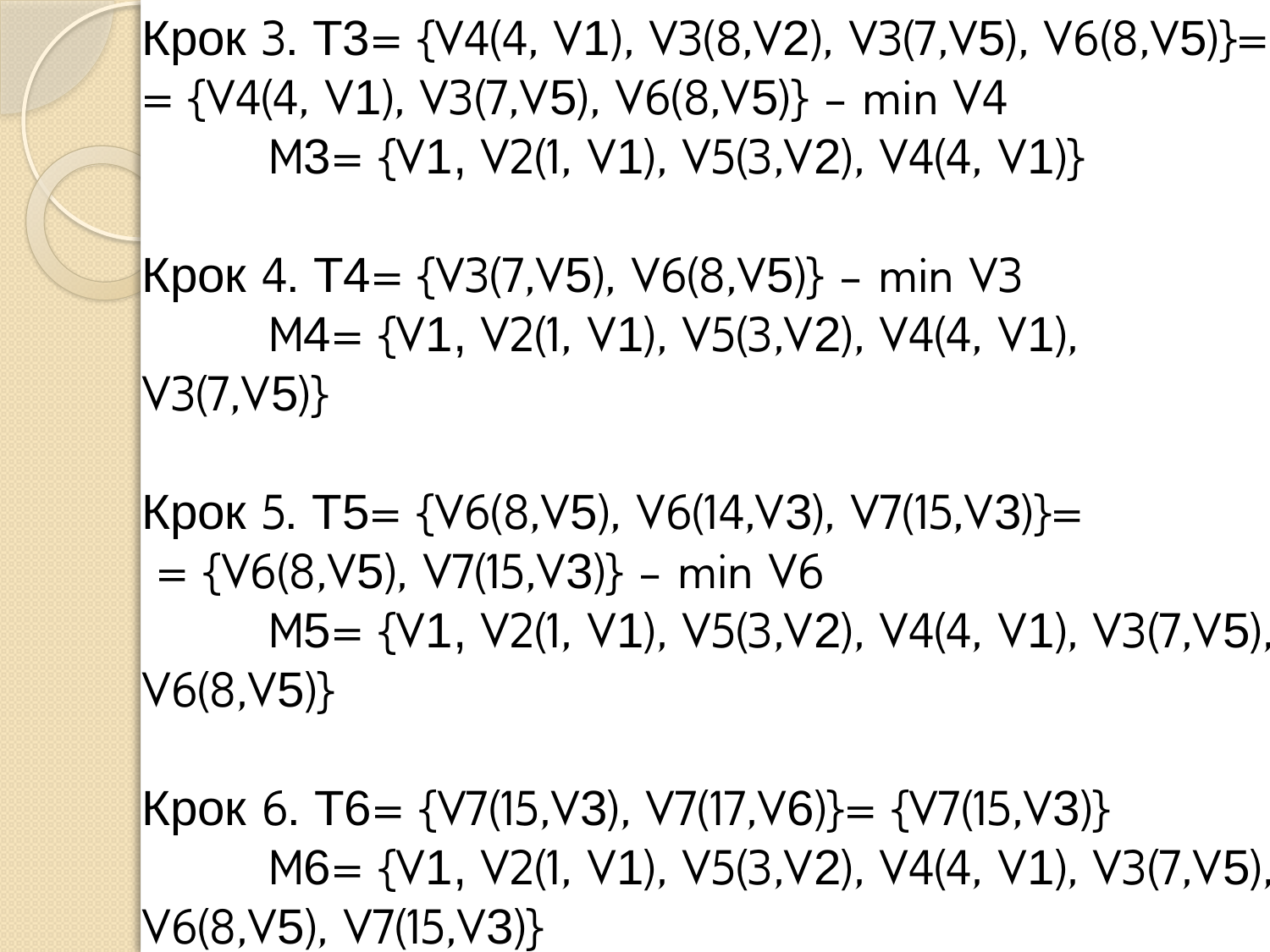

Крок 3. Т3= {V4(4, V1), V3(8,V2), V3(7,V5), V6(8,V5)}=
= {V4(4, V1), V3(7,V5), V6(8,V5)} – min V4
	M3= {V1, V2(1, V1), V5(3,V2), V4(4, V1)}

Крок 4. Т4= {V3(7,V5), V6(8,V5)} – min V3
	M4= {V1, V2(1, V1), V5(3,V2), V4(4, V1), V3(7,V5)}

Крок 5. Т5= {V6(8,V5), V6(14,V3), V7(15,V3)}=
 = {V6(8,V5), V7(15,V3)} – min V6
	M5= {V1, V2(1, V1), V5(3,V2), V4(4, V1), V3(7,V5), V6(8,V5)}

Крок 6. Т6= {V7(15,V3), V7(17,V6)}= {V7(15,V3)}
	M6= {V1, V2(1, V1), V5(3,V2), V4(4, V1), V3(7,V5), V6(8,V5), V7(15,V3)}